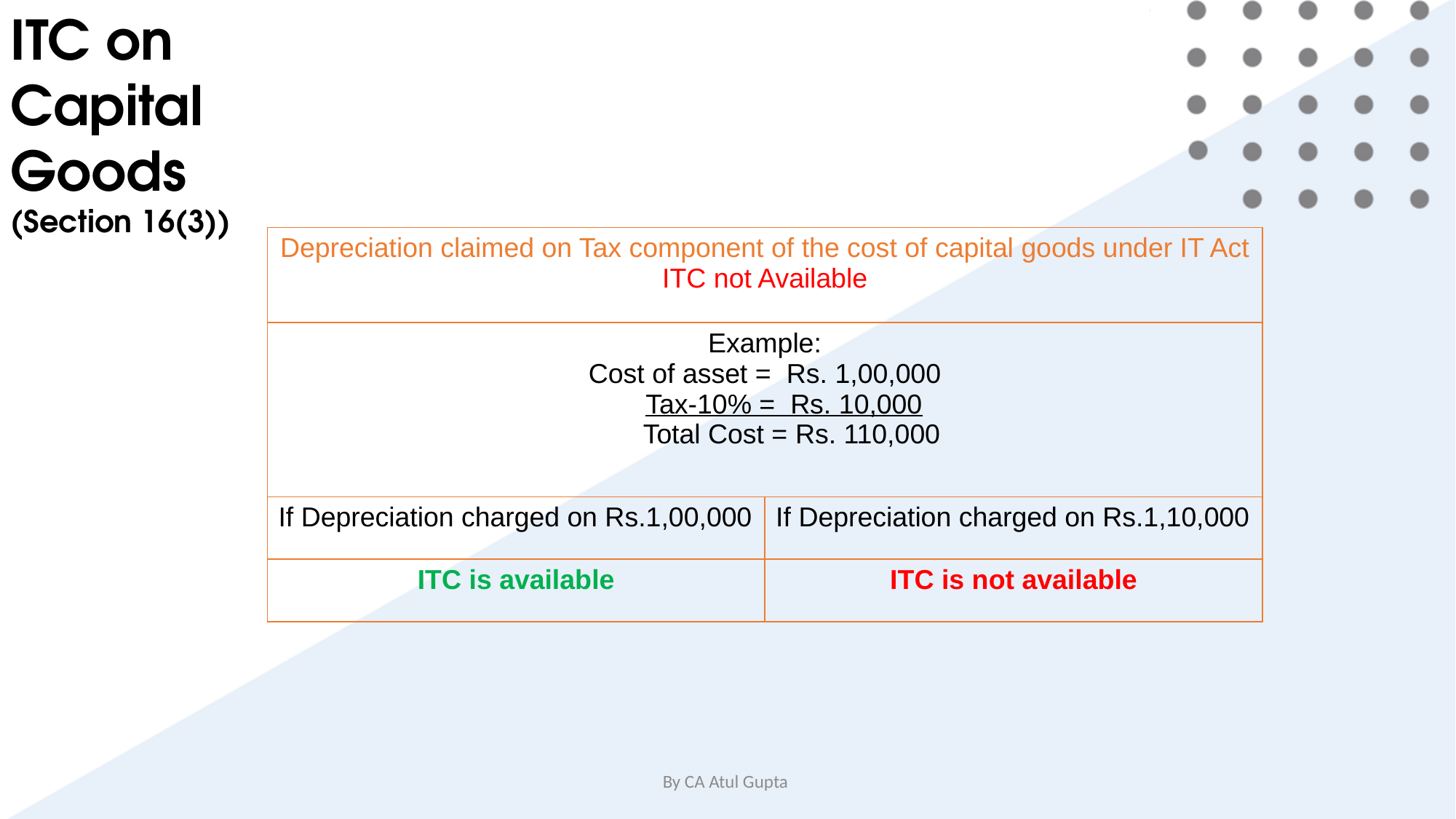

ITC on Capital Goods
(Section 16(3))
| Depreciation claimed on Tax component of the cost of capital goods under IT Act ITC not Available |  |
| --- | --- |
| Example: Cost of asset = Rs. 1,00,000 Tax-10% = Rs. 10,000 Total Cost = Rs. 110,000 |  |
| If Depreciation charged on Rs.1,00,000 | If Depreciation charged on Rs.1,10,000 |
| ITC is available | ITC is not available |
By CA Atul Gupta